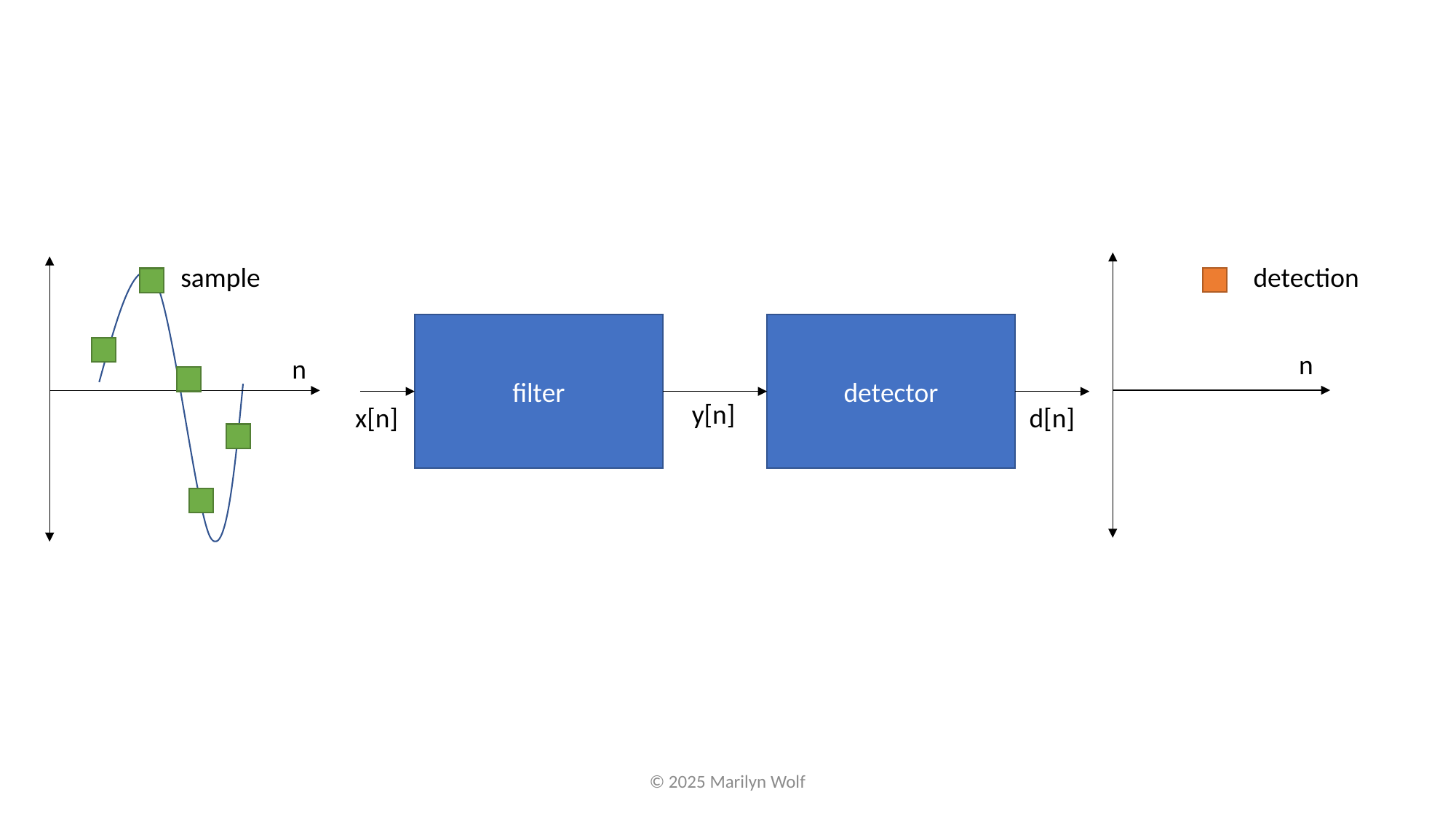

sample
detection

filter
detector

n
n

y[n]
x[n]
d[n]

© 2025 Marilyn Wolf